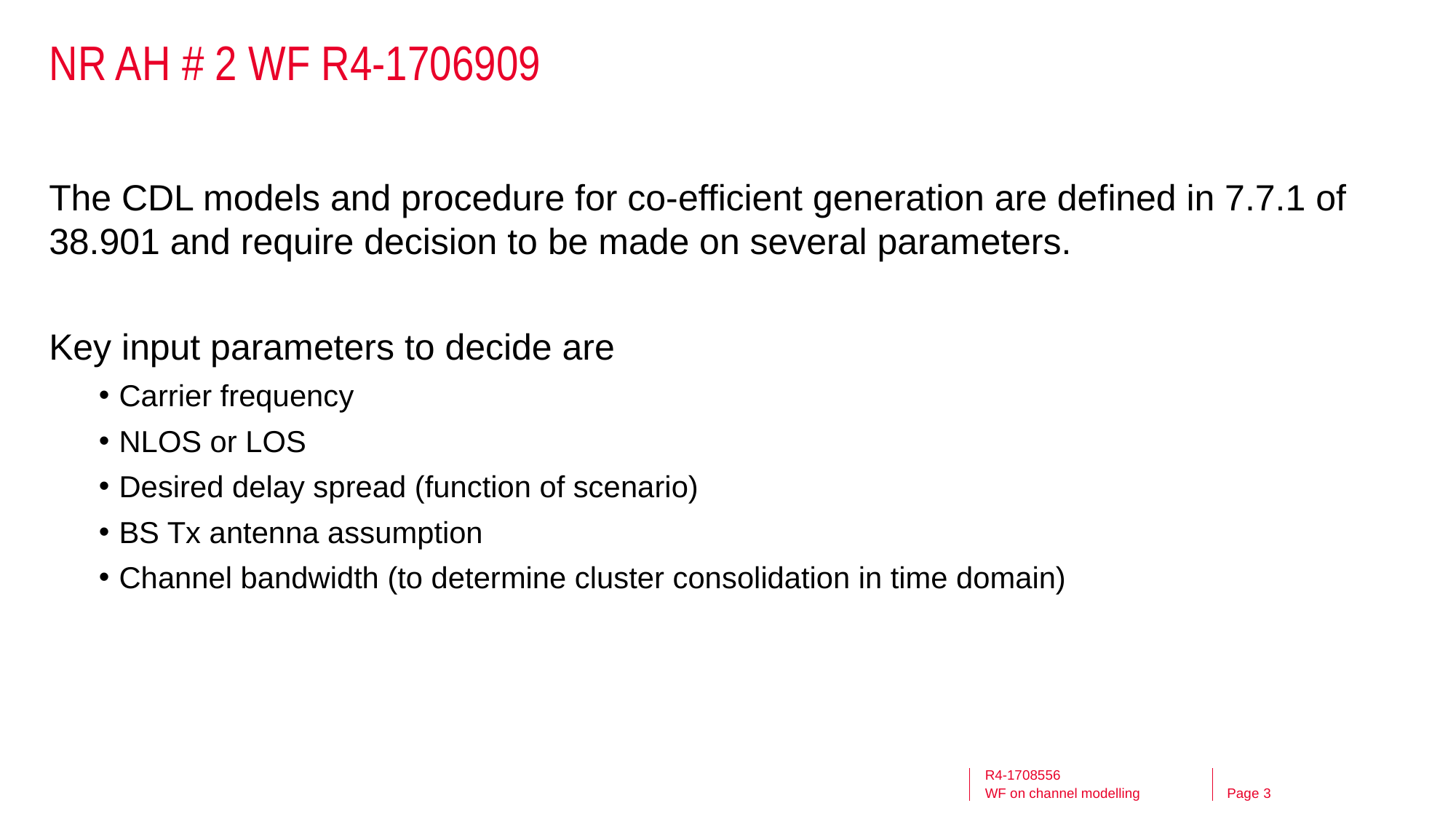

# NR AH # 2 WF R4-1706909
The CDL models and procedure for co-efficient generation are defined in 7.7.1 of 38.901 and require decision to be made on several parameters.

Key input parameters to decide are
Carrier frequency
NLOS or LOS
Desired delay spread (function of scenario)
BS Tx antenna assumption
Channel bandwidth (to determine cluster consolidation in time domain)
R4-1708556
WF on channel modelling
3